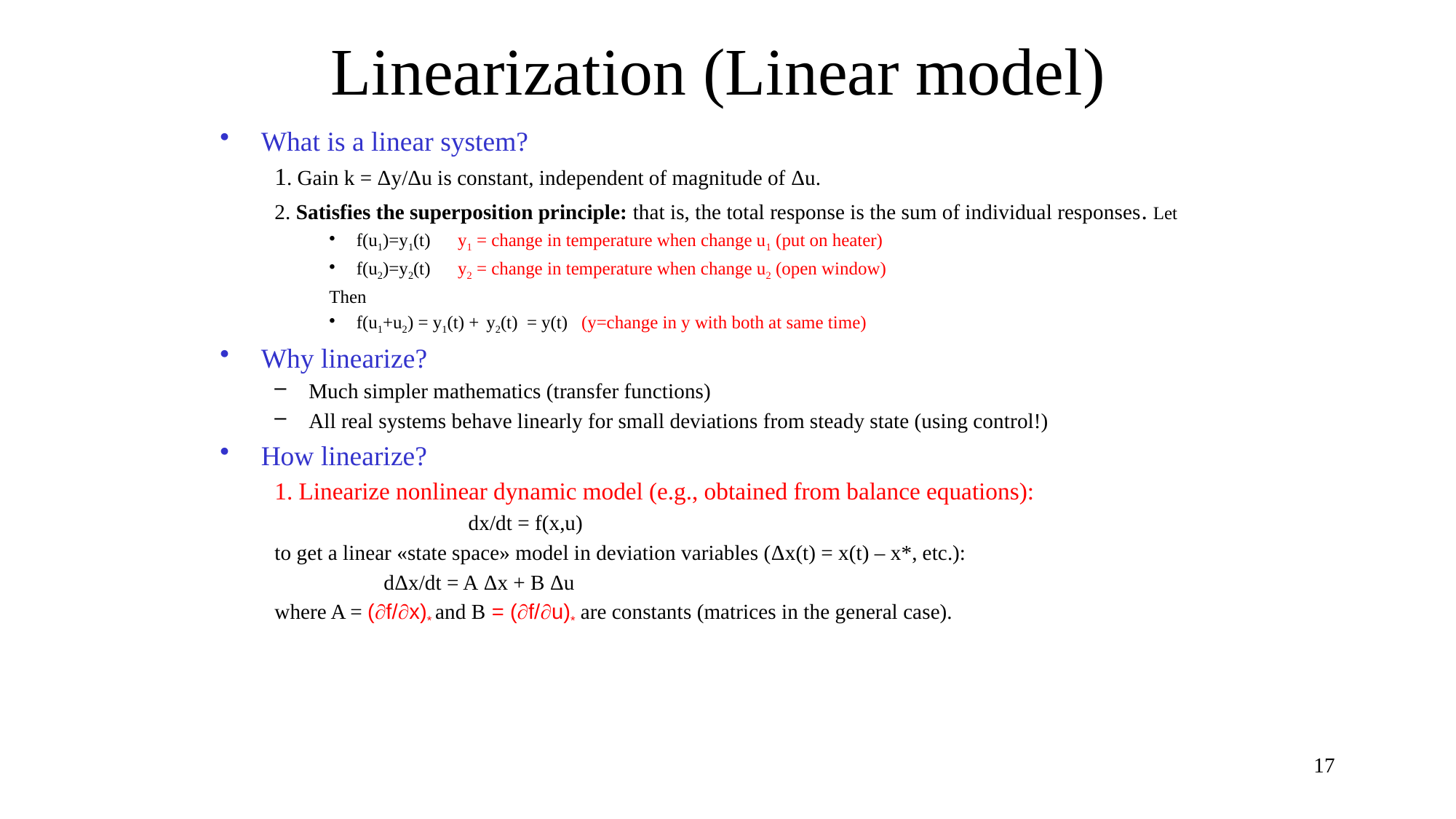

# Linearization (Linear model)
What is a linear system?
1. Gain k = Δy/Δu is constant, independent of magnitude of Δu.
2. Satisfies the superposition principle: that is, the total response is the sum of individual responses. Let
f(u1)=y1(t)      y1 = change in temperature when change u1 (put on heater)
f(u2)=y2(t)      y2 = change in temperature when change u2 (open window)
Then
f(u1+u2) = y1(t) +  y2(t)  = y(t)   (y=change in y with both at same time)
Why linearize?
Much simpler mathematics (transfer functions)
All real systems behave linearly for small deviations from steady state (using control!)
How linearize?
1. Linearize nonlinear dynamic model (e.g., obtained from balance equations):
	                dx/dt = f(x,u)
to get a linear «state space» model in deviation variables (Δx(t) = x(t) – x*, etc.):
	dΔx/dt = A Δx + B Δu
where A = (∂f/∂x)* and B = (∂f/∂u)* are constants (matrices in the general case).
17